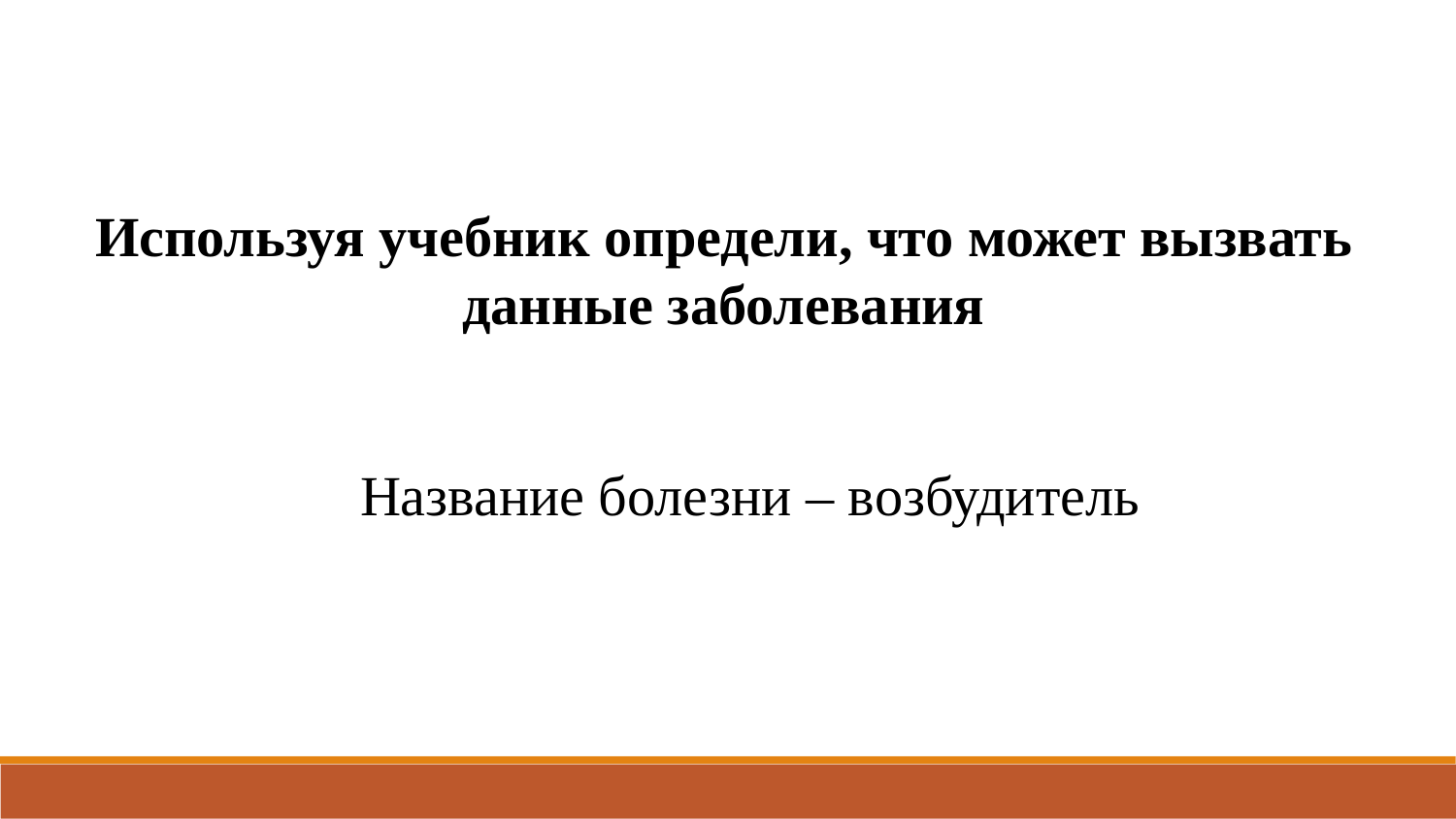

Используя учебник определи, что может вызвать данные заболевания
Название болезни – возбудитель